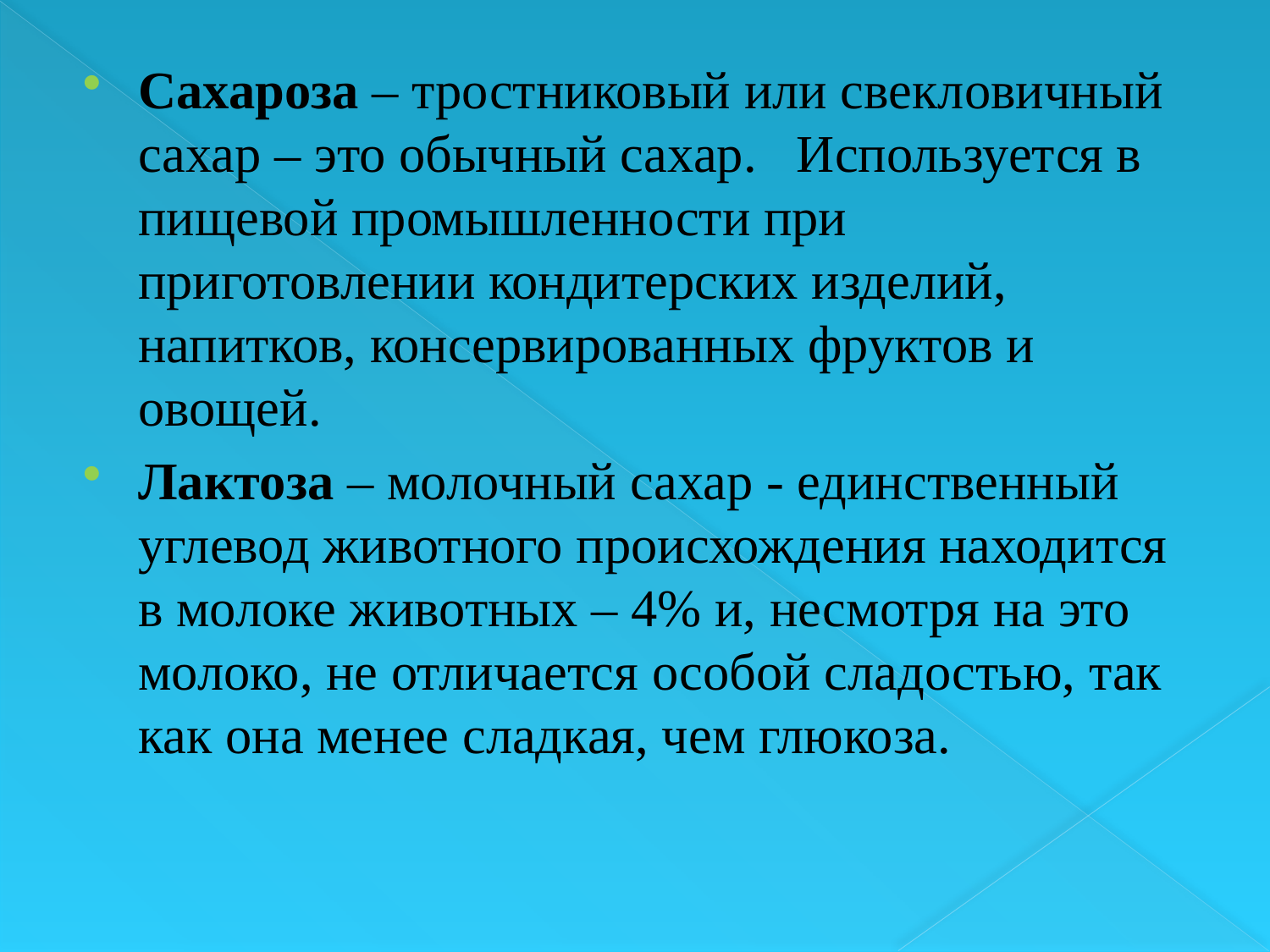

Сахароза – тростниковый или свекловичный сахар – это обычный сахар.   Используется в пищевой промышленности при приготовлении кондитерских изделий, напитков, консервированных фруктов и овощей.
Лактоза – молочный сахар - единственный углевод животного происхождения находится в молоке животных – 4% и, несмотря на это молоко, не отличается особой сладостью, так как она менее сладкая, чем глюкоза.